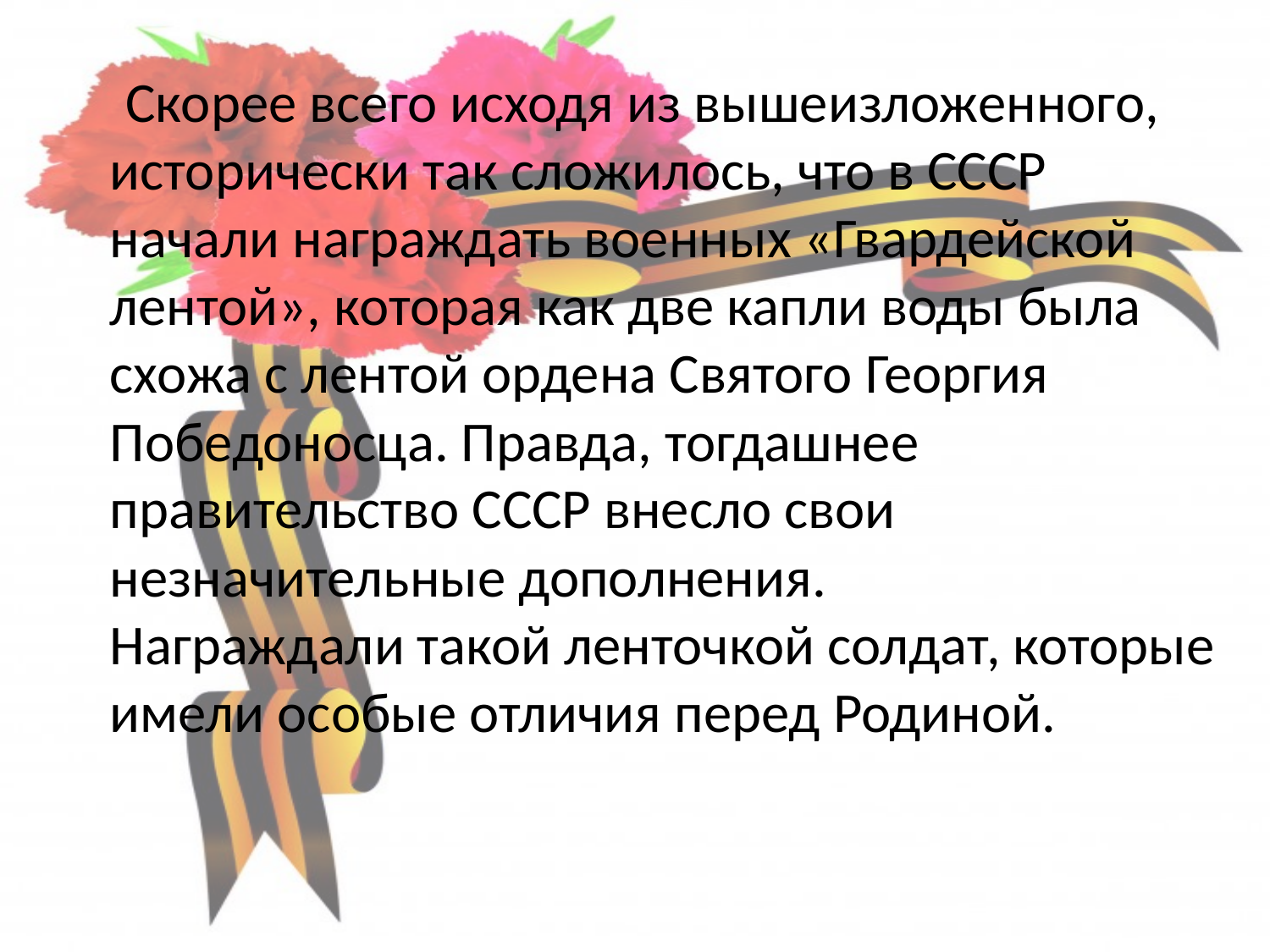

#
     Скорее всего исходя из вышеизложенного, исторически так сложилось, что в СССР начали награждать военных «Гвардейской лентой», которая как две капли воды была схожа с лентой ордена Святого Георгия Победоносца. Правда, тогдашнее правительство СССР внесло свои незначительные дополнения.
Награждали такой ленточкой солдат, которые имели особые отличия перед Родиной.